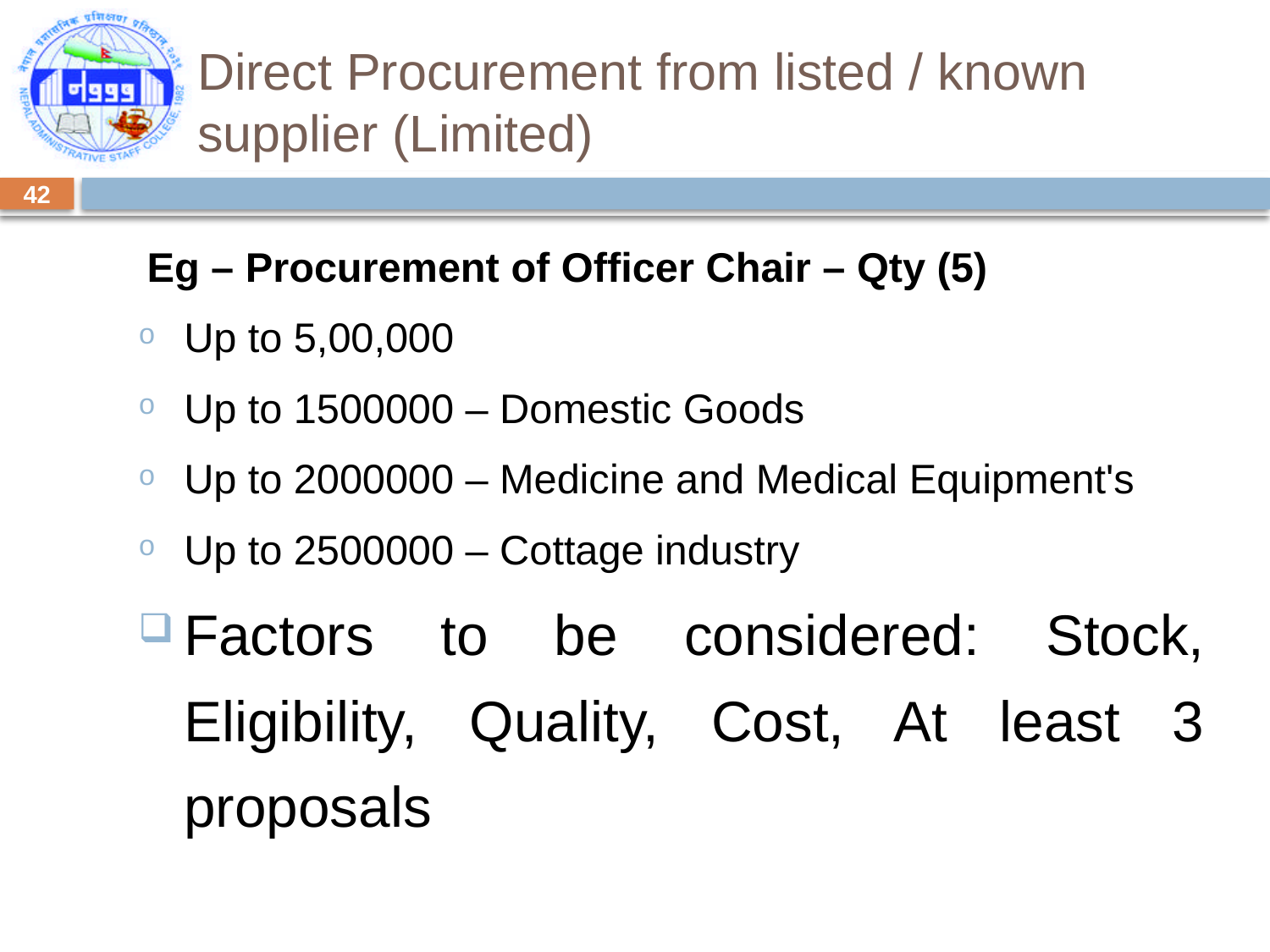

# Direct Procurement from listed / known supplier (Limited)
42
Eg – Procurement of Officer Chair – Qty (5)
Up to 5,00,000
Up to 1500000 – Domestic Goods
Up to 2000000 – Medicine and Medical Equipment's
Up to 2500000 – Cottage industry
Factors to be considered: Stock, Eligibility, Quality, Cost, At least 3 proposals